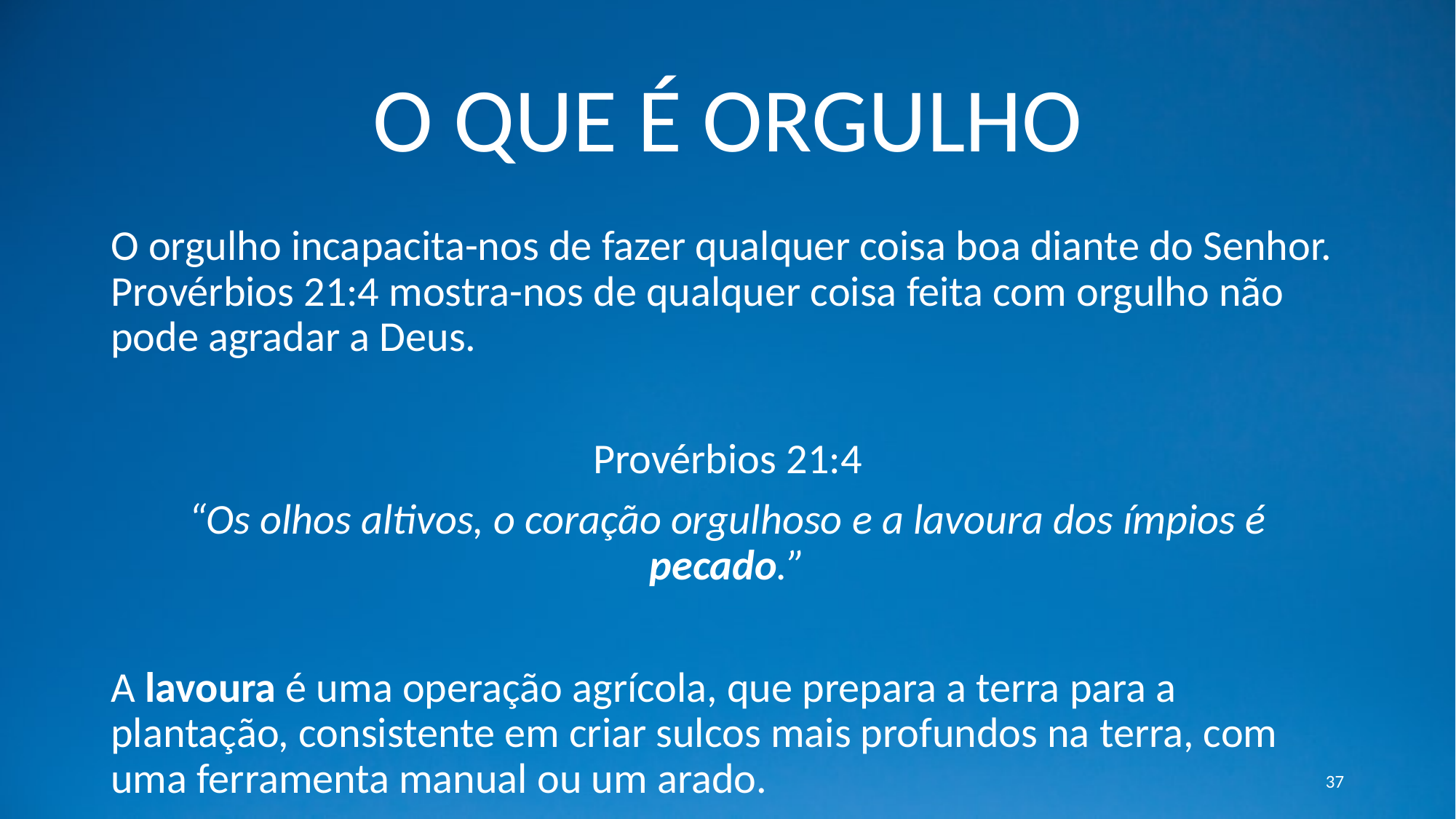

# O QUE É ORGULHO
O orgulho incapacita-nos de fazer qualquer coisa boa diante do Senhor. Provérbios 21:4 mostra-nos de qualquer coisa feita com orgulho não pode agradar a Deus.

Provérbios 21:4
“Os olhos altivos, o coração orgulhoso e a lavoura dos ímpios é pecado.”

A lavoura é uma operação agrícola, que prepara a terra para a plantação, consistente em criar sulcos mais profundos na terra, com uma ferramenta manual ou um arado.

37